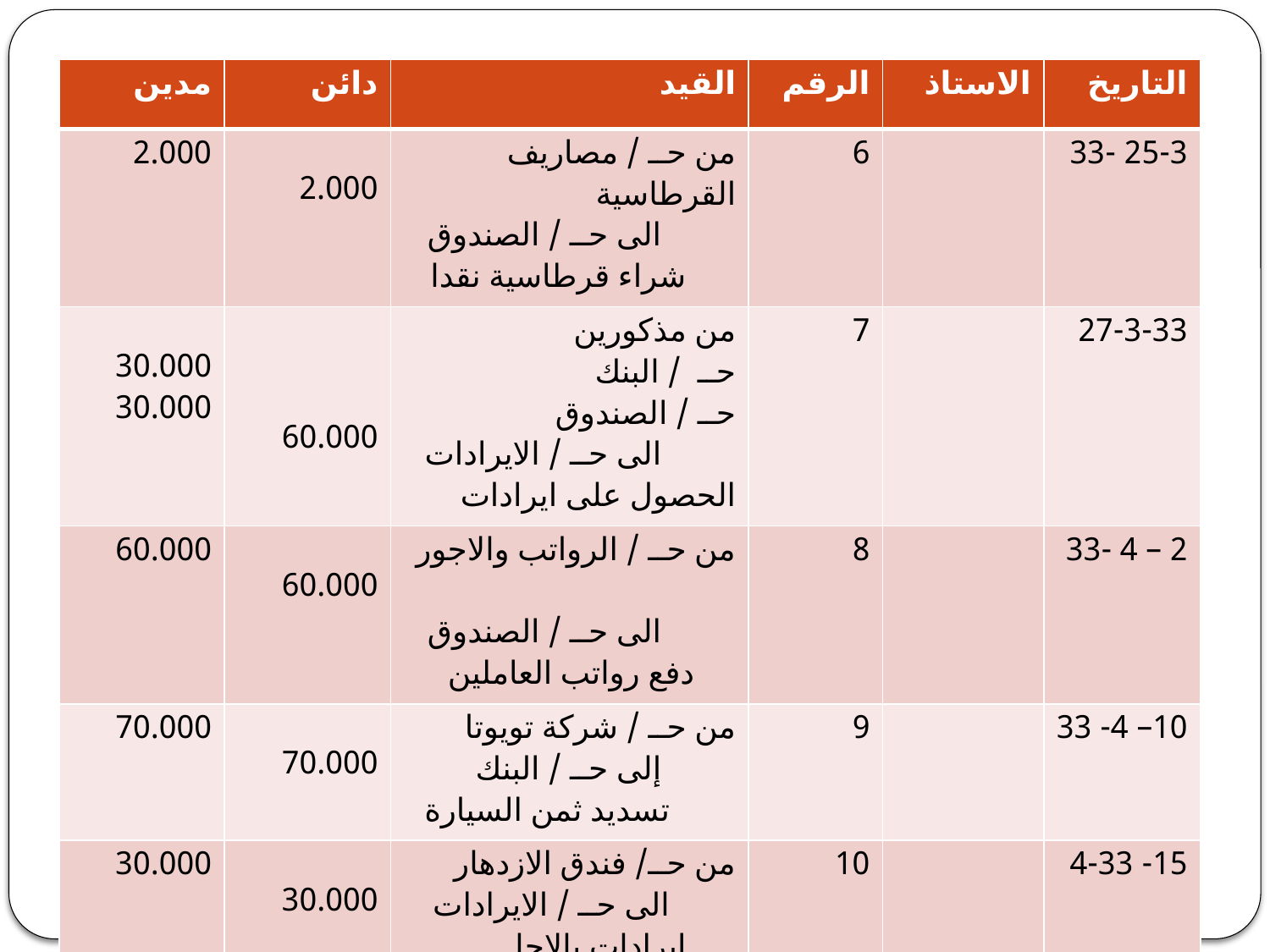

| مدين | دائن | القيد | الرقم | الاستاذ | التاريخ |
| --- | --- | --- | --- | --- | --- |
| 2.000 | 2.000 | من حــ / مصاريف القرطاسية الى حــ / الصندوق شراء قرطاسية نقدا | 6 |  | 25-3 -33 |
| 30.000 30.000 | 60.000 | من مذكورين حــ / البنك حــ / الصندوق الى حــ / الايرادات الحصول على ايرادات | 7 |  | 27-3-33 |
| 60.000 | 60.000 | من حــ / الرواتب والاجور الى حــ / الصندوق دفع رواتب العاملين | 8 |  | 2 – 4 -33 |
| 70.000 | 70.000 | من حــ / شركة تويوتا إلى حــ / البنك تسديد ثمن السيارة | 9 |  | 10– 4- 33 |
| 30.000 | 30.000 | من حــ/ فندق الازدهار الى حــ / الايرادات ايرادات بالاجل | 10 |  | 15- 4-33 |